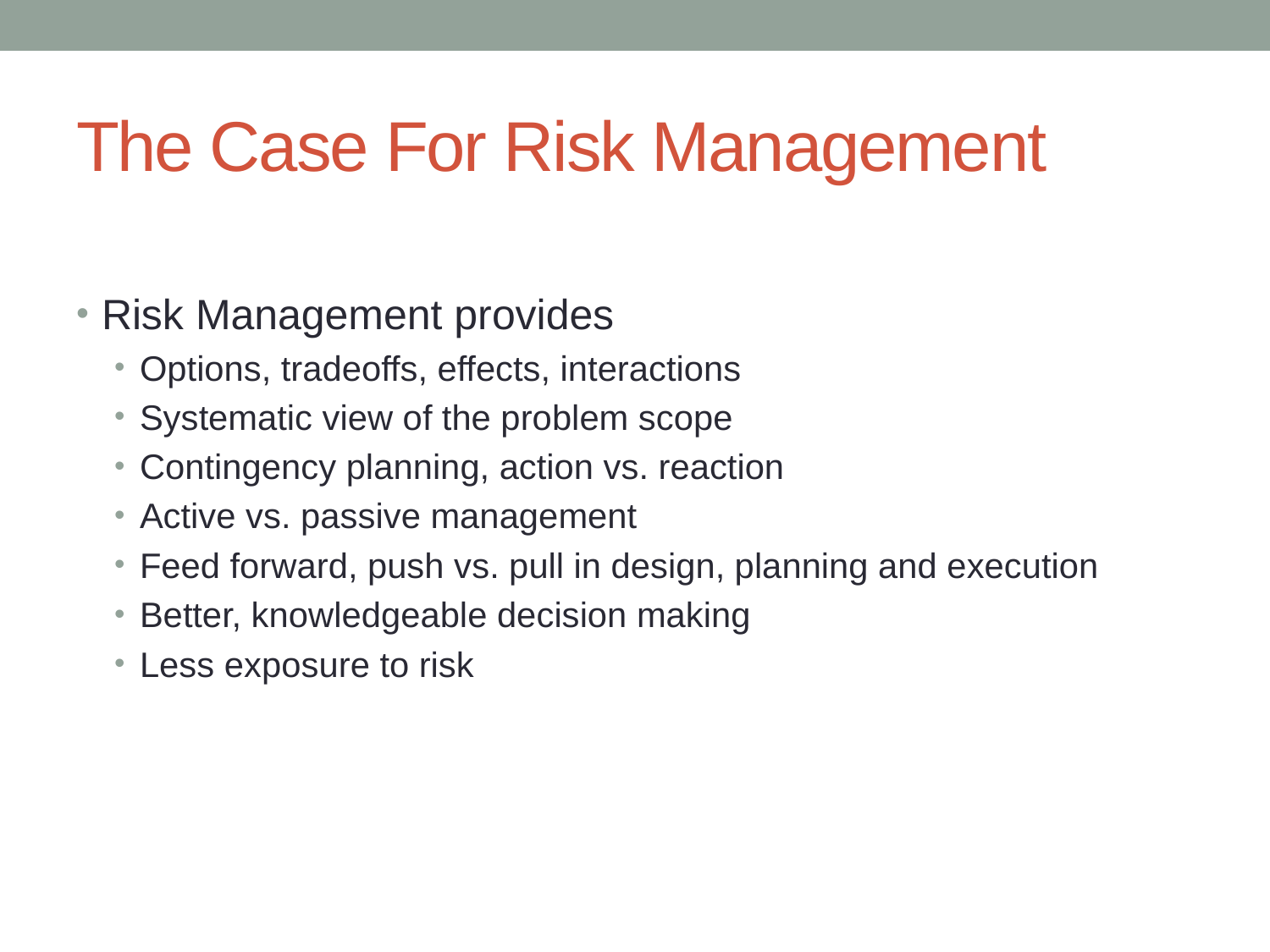

# The Case For Risk Management

Risk Management provides
Options, tradeoffs, effects, interactions
Systematic view of the problem scope
Contingency planning, action vs. reaction
Active vs. passive management
Feed forward, push vs. pull in design, planning and execution
Better, knowledgeable decision making
Less exposure to risk